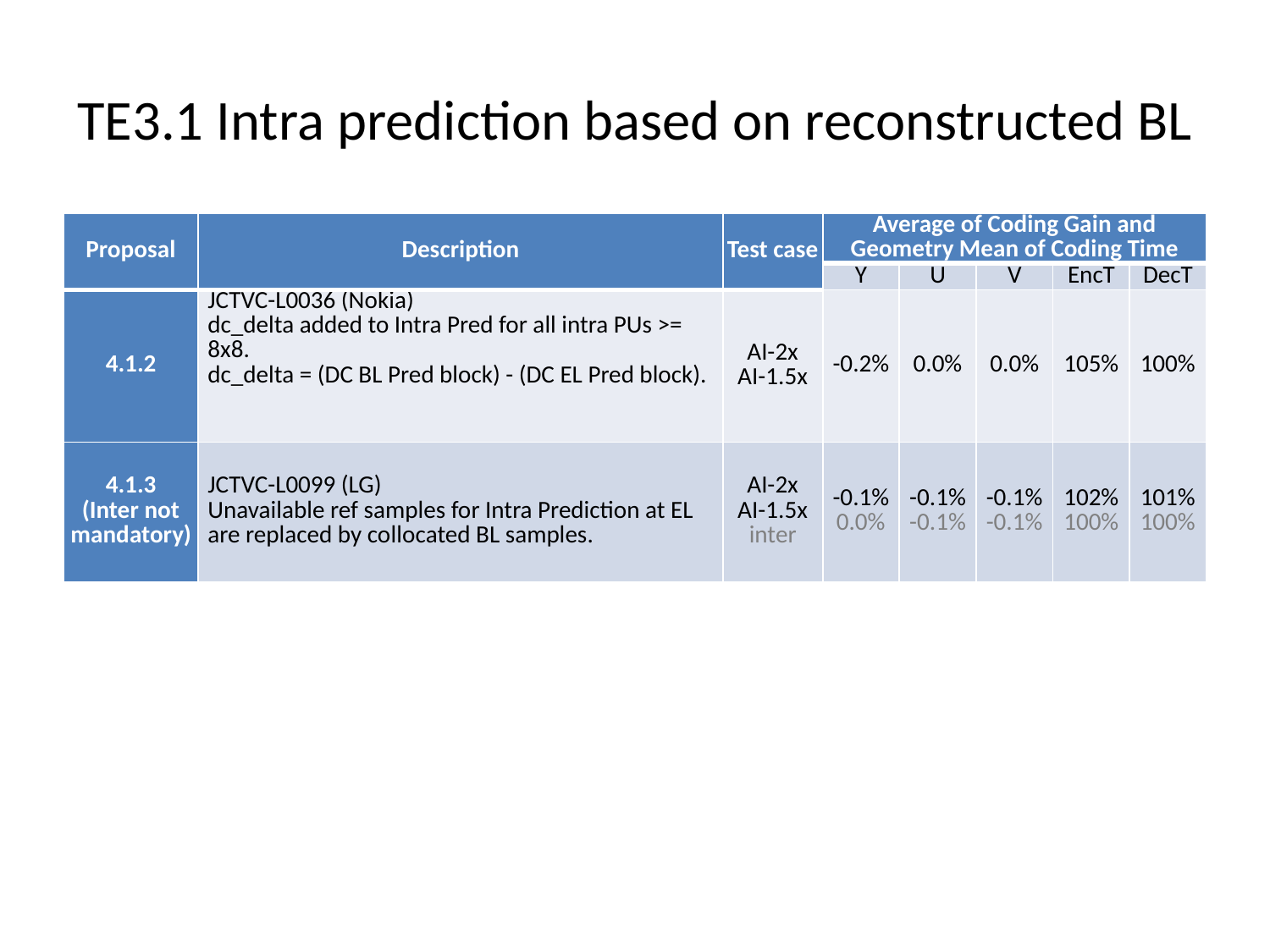

# TE3.1 Intra prediction based on reconstructed BL
| Proposal | Description | Test case | Average of Coding Gain and Geometry Mean of Coding Time |  |  |  |  |
| --- | --- | --- | --- | --- | --- | --- | --- |
|  |  |  | Y | U | V | EncT | DecT |
| 4.1.2 | JCTVC-L0036 (Nokia) dc\_delta added to Intra Pred for all intra PUs >= 8x8. dc\_delta = (DC BL Pred block) - (DC EL Pred block). | AI-2x AI-1.5x | -0.2% | 0.0% | 0.0% | 105% | 100% |
| 4.1.3 (Inter not mandatory) | JCTVC-L0099 (LG) Unavailable ref samples for Intra Prediction at EL are replaced by collocated BL samples. | AI-2x AI-1.5x inter | -0.1% 0.0% | -0.1% -0.1% | -0.1% -0.1% | 102% 100% | 101% 100% |